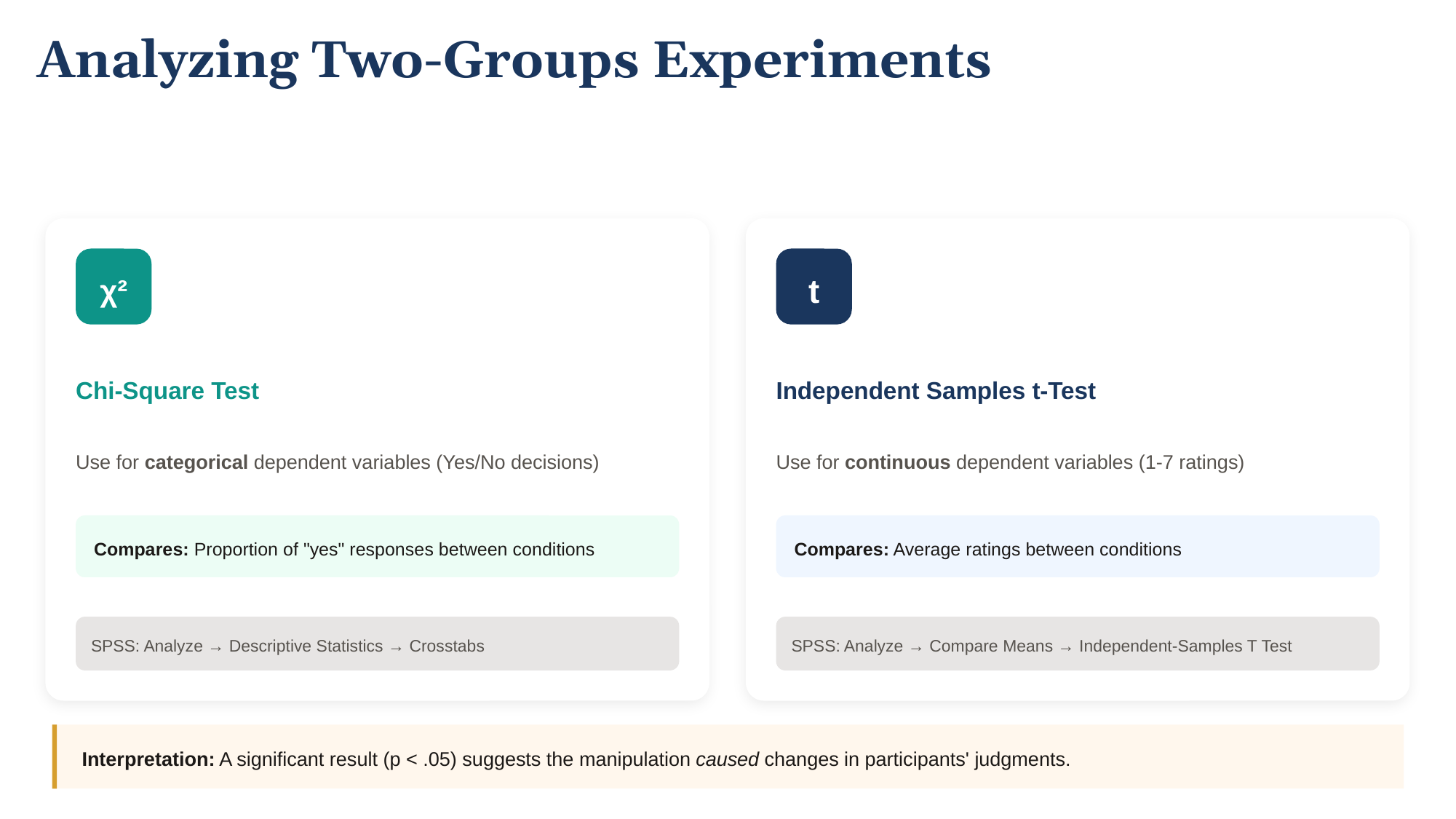

Analyzing Two-Groups Experiments

t
χ²
Chi-Square Test
Independent Samples t-Test
Use for categorical dependent variables (Yes/No decisions)
Use for continuous dependent variables (1-7 ratings)

Compares: Proportion of "yes" responses between conditions
Compares: Average ratings between conditions

SPSS: Analyze → Descriptive Statistics → Crosstabs
SPSS: Analyze → Compare Means → Independent-Samples T Test

Interpretation: A significant result (p < .05) suggests the manipulation caused changes in participants' judgments.